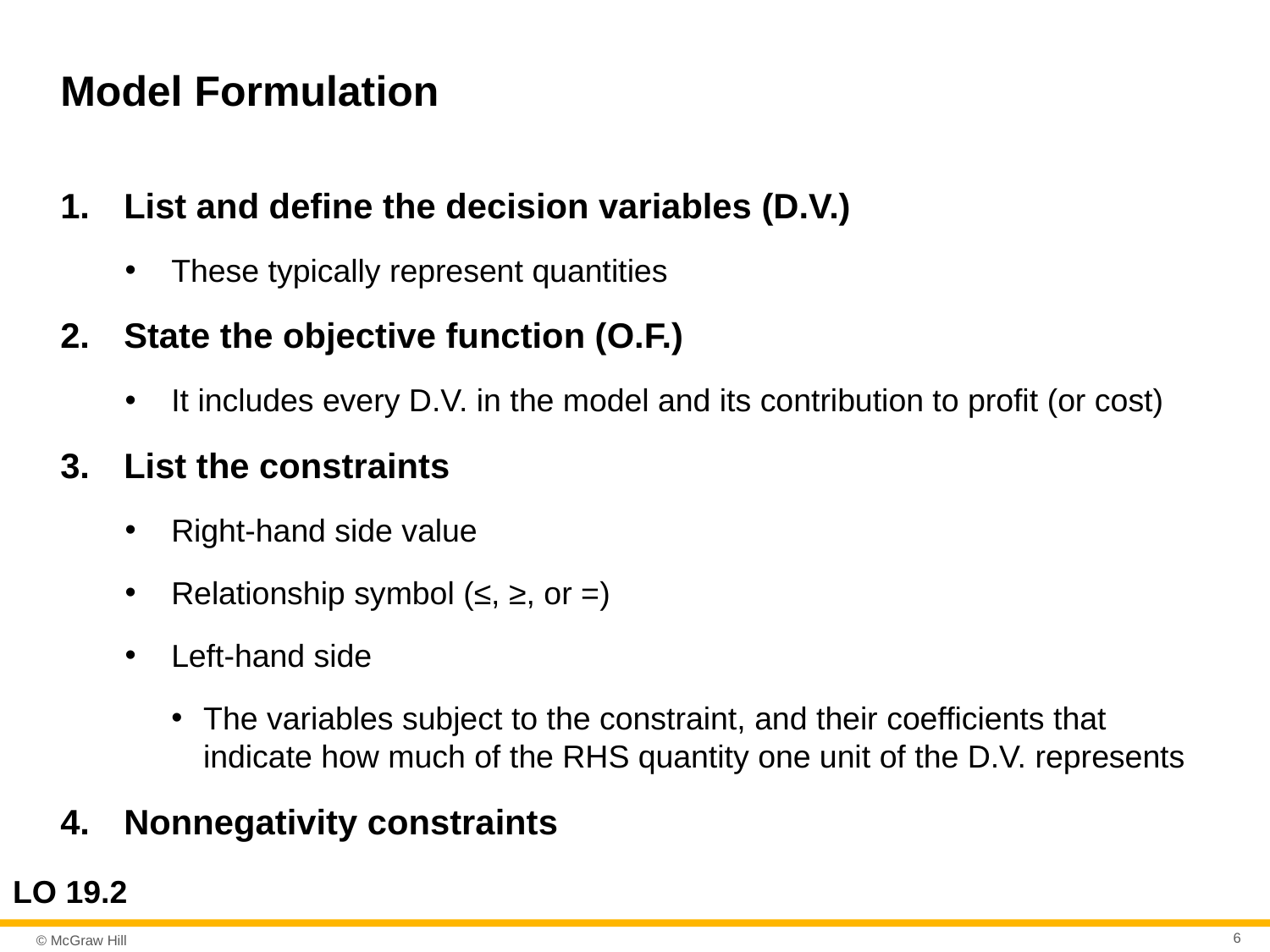

# Model Formulation
List and define the decision variables (D.V.)
These typically represent quantities
State the objective function (O.F.)
It includes every D.V. in the model and its contribution to profit (or cost)
List the constraints
Right-hand side value
Relationship symbol (≤, ≥, or =)
Left-hand side
The variables subject to the constraint, and their coefficients that indicate how much of the RHS quantity one unit of the D.V. represents
Nonnegativity constraints
LO 19.2